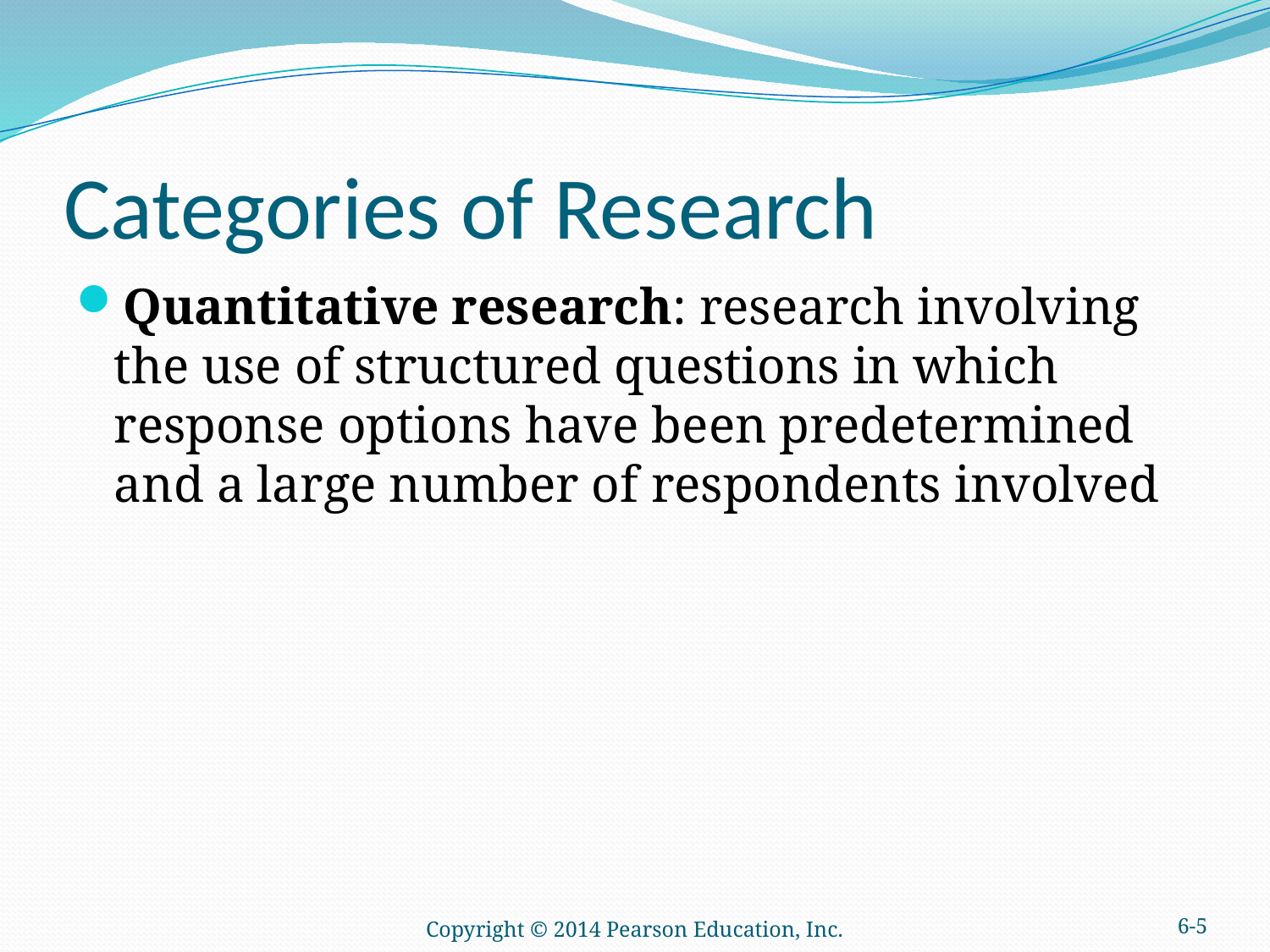

# Categories of Research
Quantitative research: research involving the use of structured questions in which response options have been predetermined and a large number of respondents involved